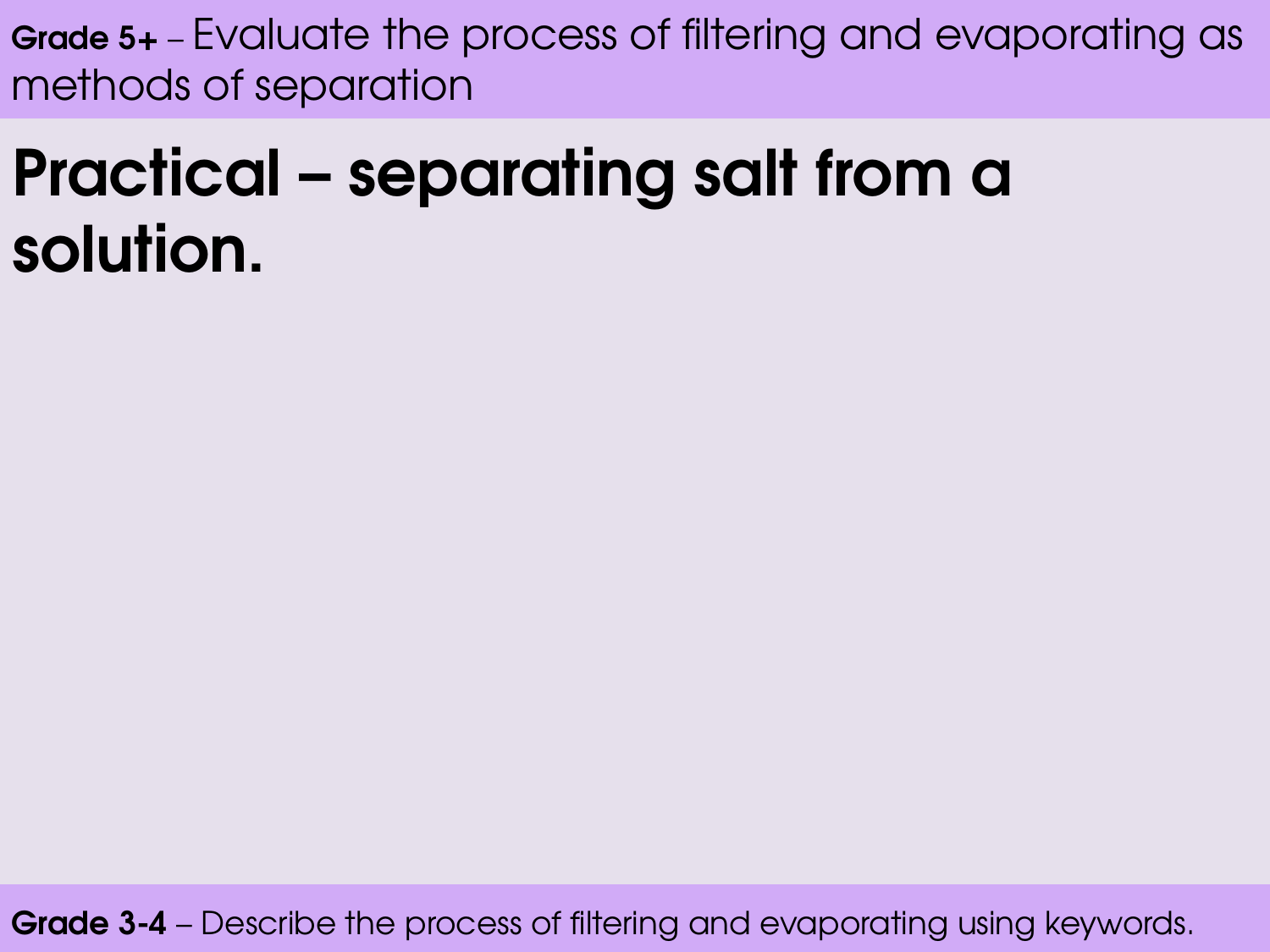

ASPIRE – Evaluate the process of filtering and evaporating as methods of separation

Grade 5+ – Evaluate the process of filtering and evaporating as methods of separation

Practical – separating salt from a solution.

CHALLENGE – Describe the process of filtering and evaporating using keywords.

Grade 3-4 – Describe the process of filtering and evaporating using keywords.